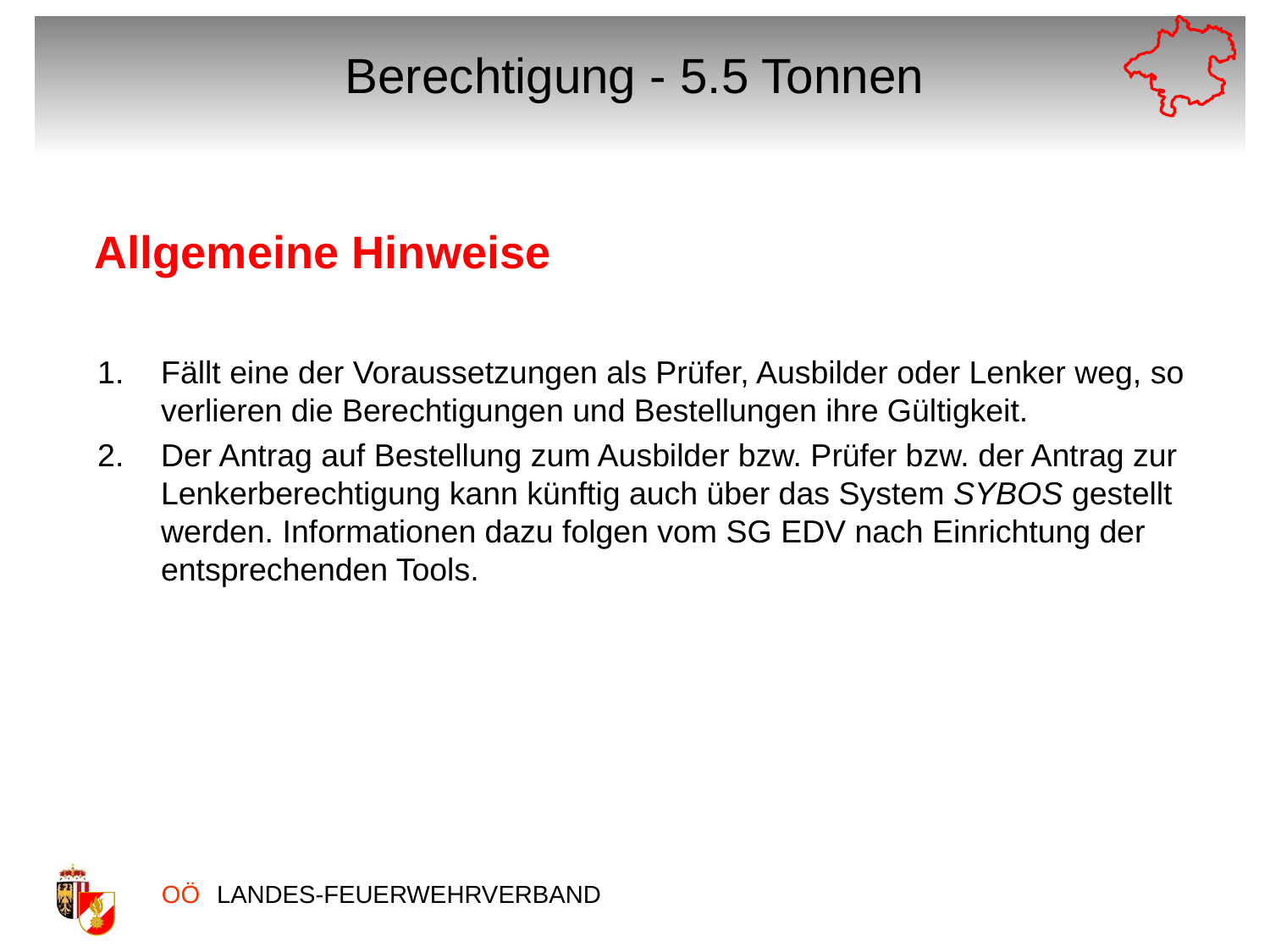

# Berechtigung - 5.5 Tonnen
Allgemeine Hinweise
Fällt eine der Voraussetzungen als Prüfer, Ausbilder oder Lenker weg, so verlieren die Berechtigungen und Bestellungen ihre Gültigkeit.
Der Antrag auf Bestellung zum Ausbilder bzw. Prüfer bzw. der Antrag zur Lenkerberechtigung kann künftig auch über das System SYBOS gestellt werden. Informationen dazu folgen vom SG EDV nach Einrichtung der entsprechenden Tools.